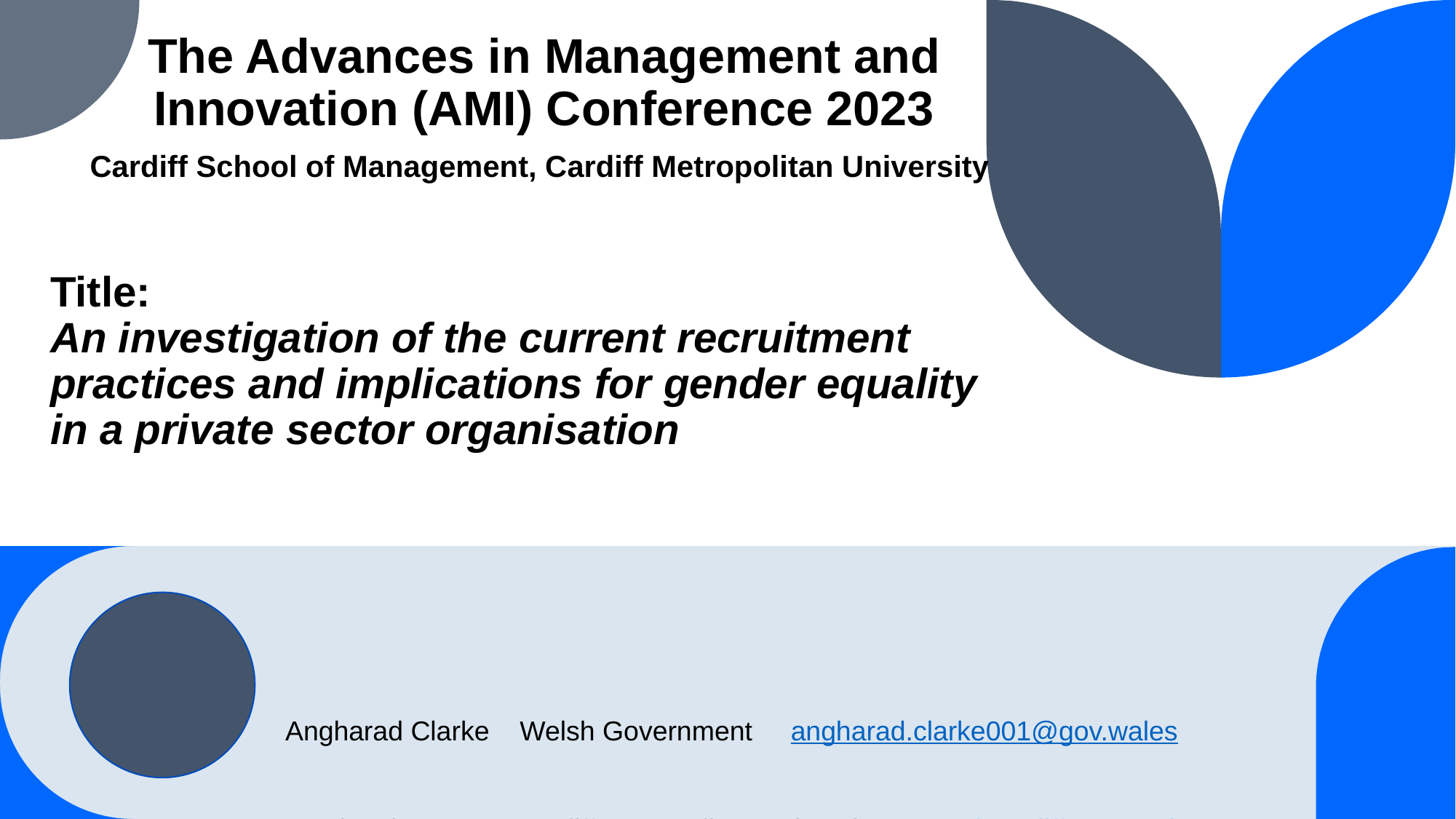

The Advances in Management and Innovation (AMI) Conference 2023
Cardiff School of Management, Cardiff Metropolitan University
# Title: An investigation of the current recruitment practices and implications for gender equality in a private sector organisation

Angharad Clarke    Welsh Government     angharad.clarke001@gov.wales

Dr Xiaoni Ren        Cardiff Metropolitan University    xren@cardiffmet.ac.uk